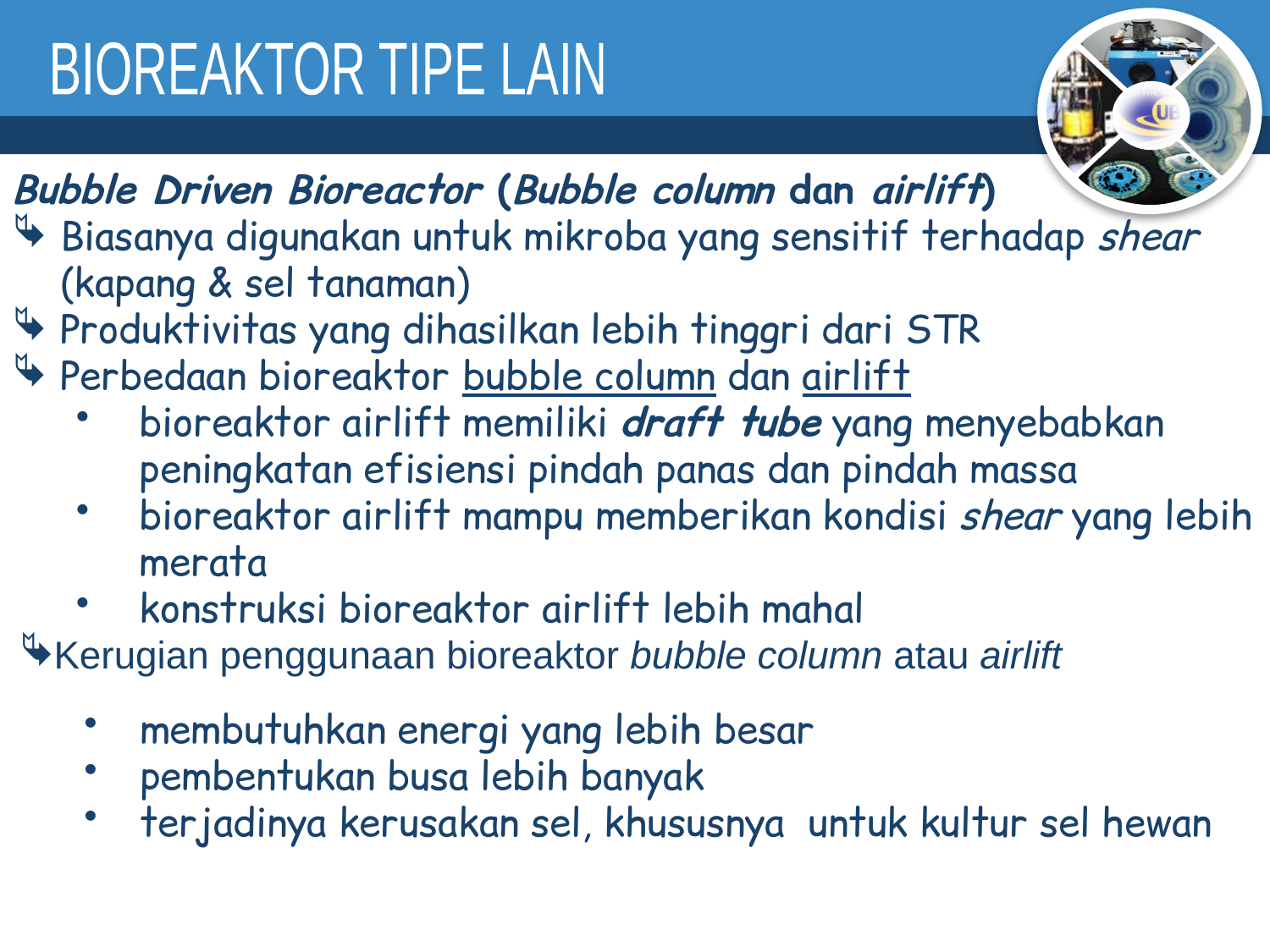

BIOREAKTOR TIPE LAIN
Bubble Driven Bioreactor (Bubble column dan airlift)
Biasanya digunakan untuk mikroba yang sensitif terhadap shear  (kapang & sel tanaman)
Produktivitas yang dihasilkan lebih tinggri dari STR
Perbedaan bioreaktor bubble column dan airlift
bioreaktor airlift memiliki draft tube yang menyebabkan peningkatan efisiensi pindah panas dan pindah massa
bioreaktor airlift mampu memberikan kondisi shear yang lebih merata
konstruksi bioreaktor airlift lebih mahal

Kerugian penggunaan bioreaktor bubble column atau airlift
membutuhkan energi yang lebih besar
pembentukan busa lebih banyak
terjadinya kerusakan sel, khususnya  untuk kultur sel hewan